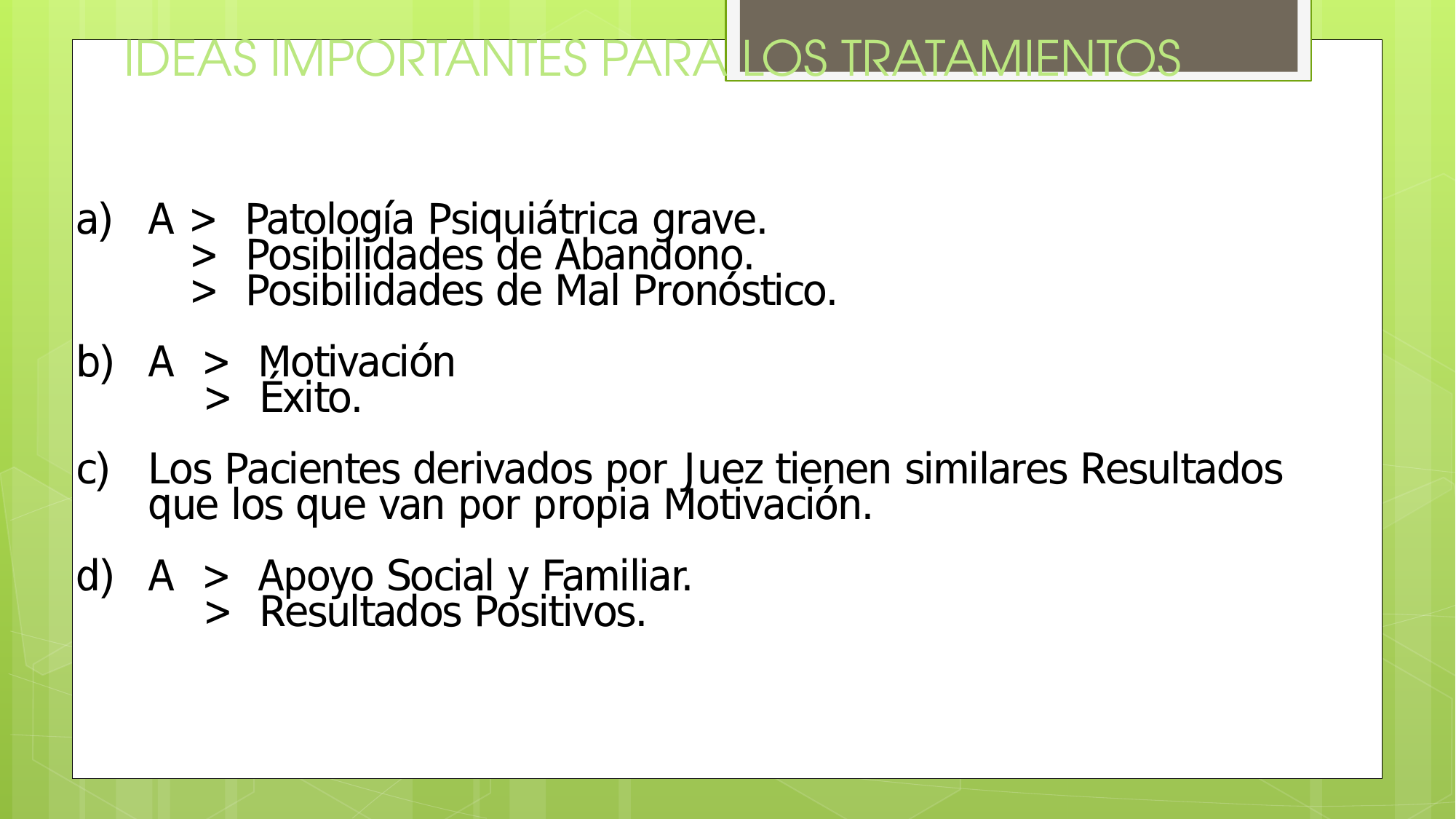

IDEAS IMPORTANTES PARA LOS TRATAMIENTOS
A >  Patología Psiquiátrica grave.
	   >  Posibilidades de Abandono.
	   >  Posibilidades de Mal Pronóstico.

A  >  Motivación
	    >  Éxito.

Los Pacientes derivados por Juez tienen similares Resultados que los que van por propia Motivación.

A  >  Apoyo Social y Familiar.
	    >  Resultados Positivos.